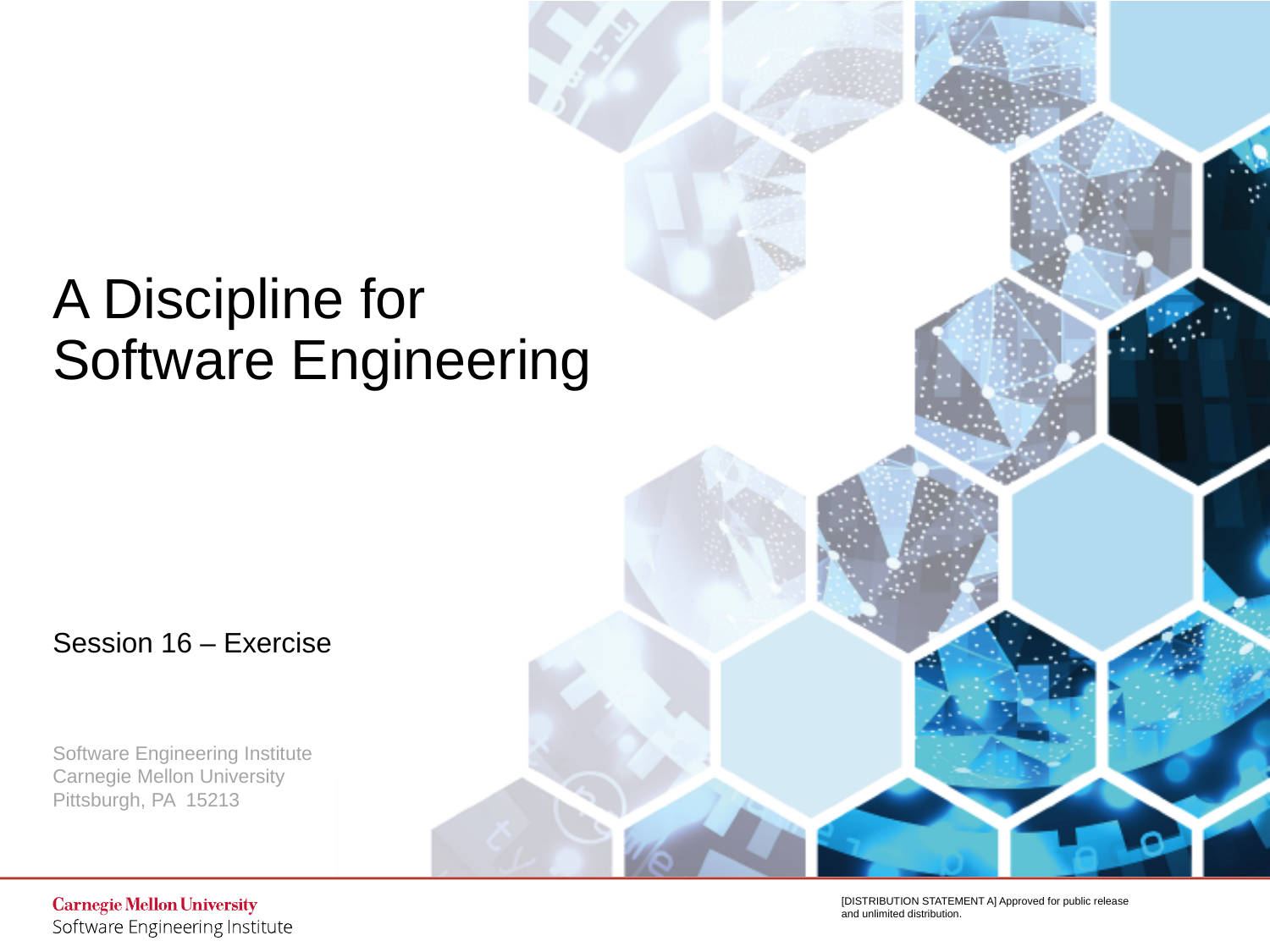

# A Discipline for Software Engineering
Session 16 – Exercise